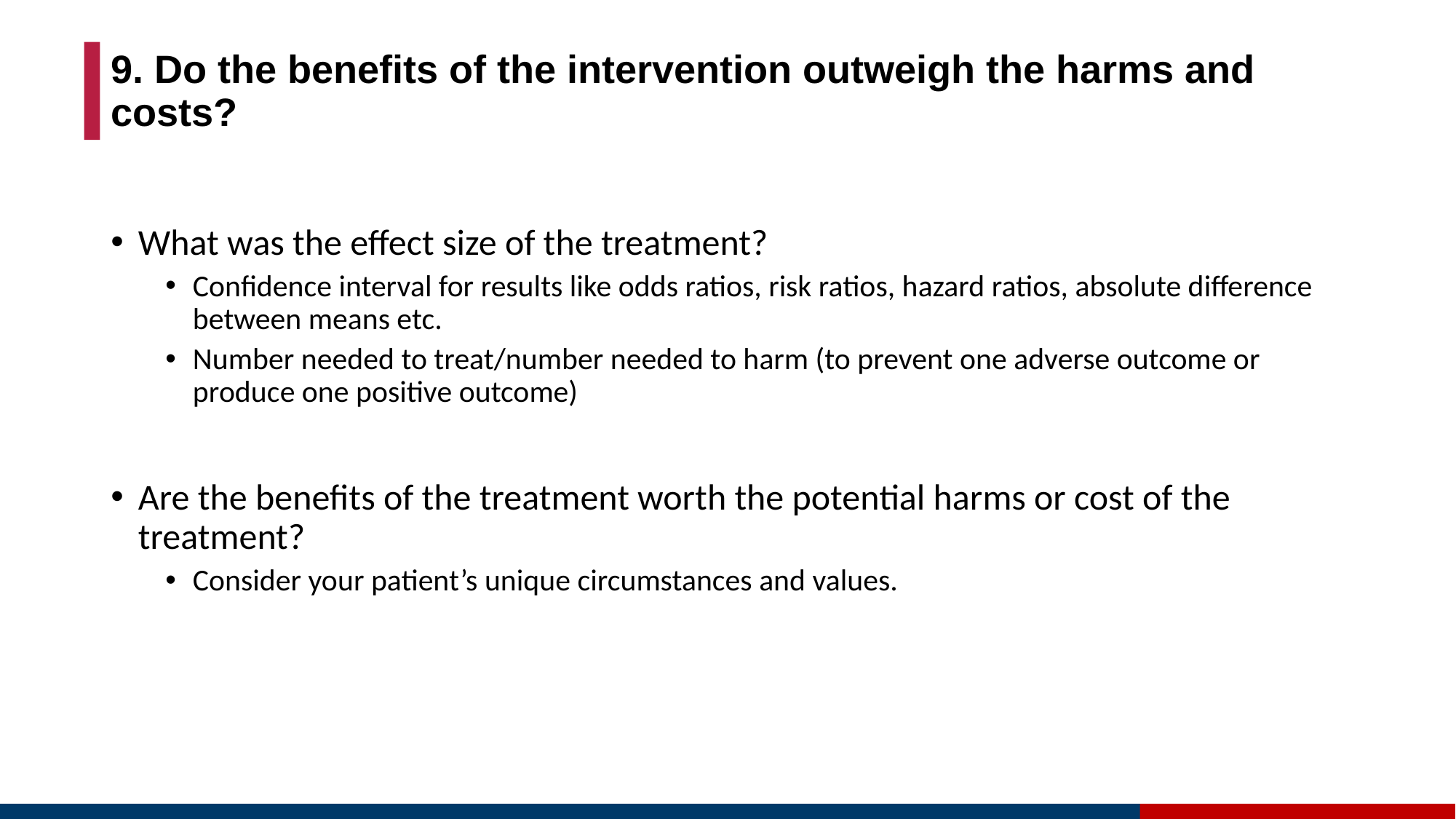

# 9. Do the benefits of the intervention outweigh the harms and costs?
What was the effect size of the treatment?
Confidence interval for results like odds ratios, risk ratios, hazard ratios, absolute difference between means etc.
Number needed to treat/number needed to harm (to prevent one adverse outcome or produce one positive outcome)

Are the benefits of the treatment worth the potential harms or cost of the treatment?
Consider your patient’s unique circumstances and values.